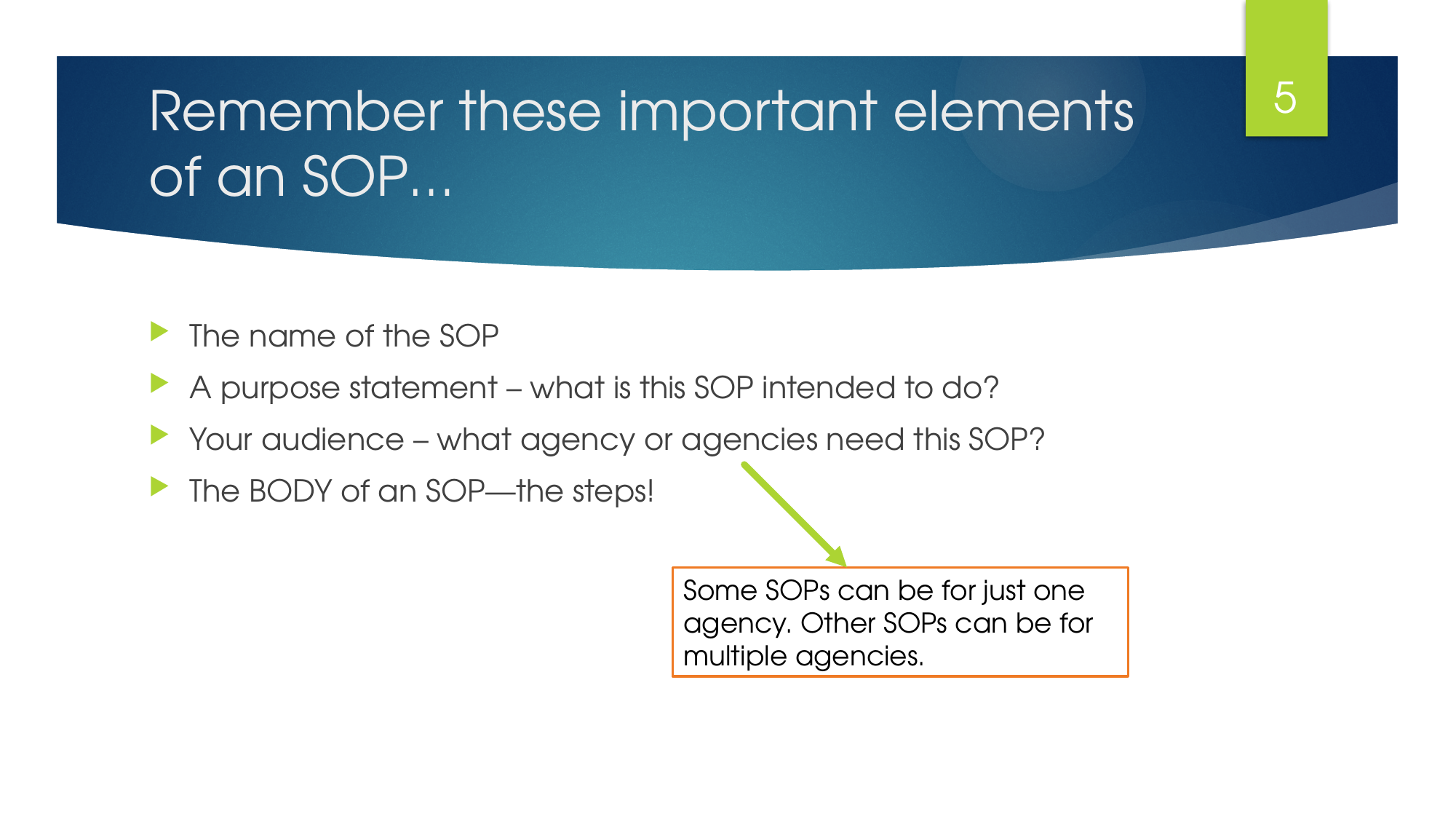

5
# Remember these important elements of an SOP…
The name of the SOP
A purpose statement – what is this SOP intended to do?
Your audience – what agency or agencies need this SOP?
The BODY of an SOP—the steps!
Some SOPs can be for just one agency. Other SOPs can be for multiple agencies.